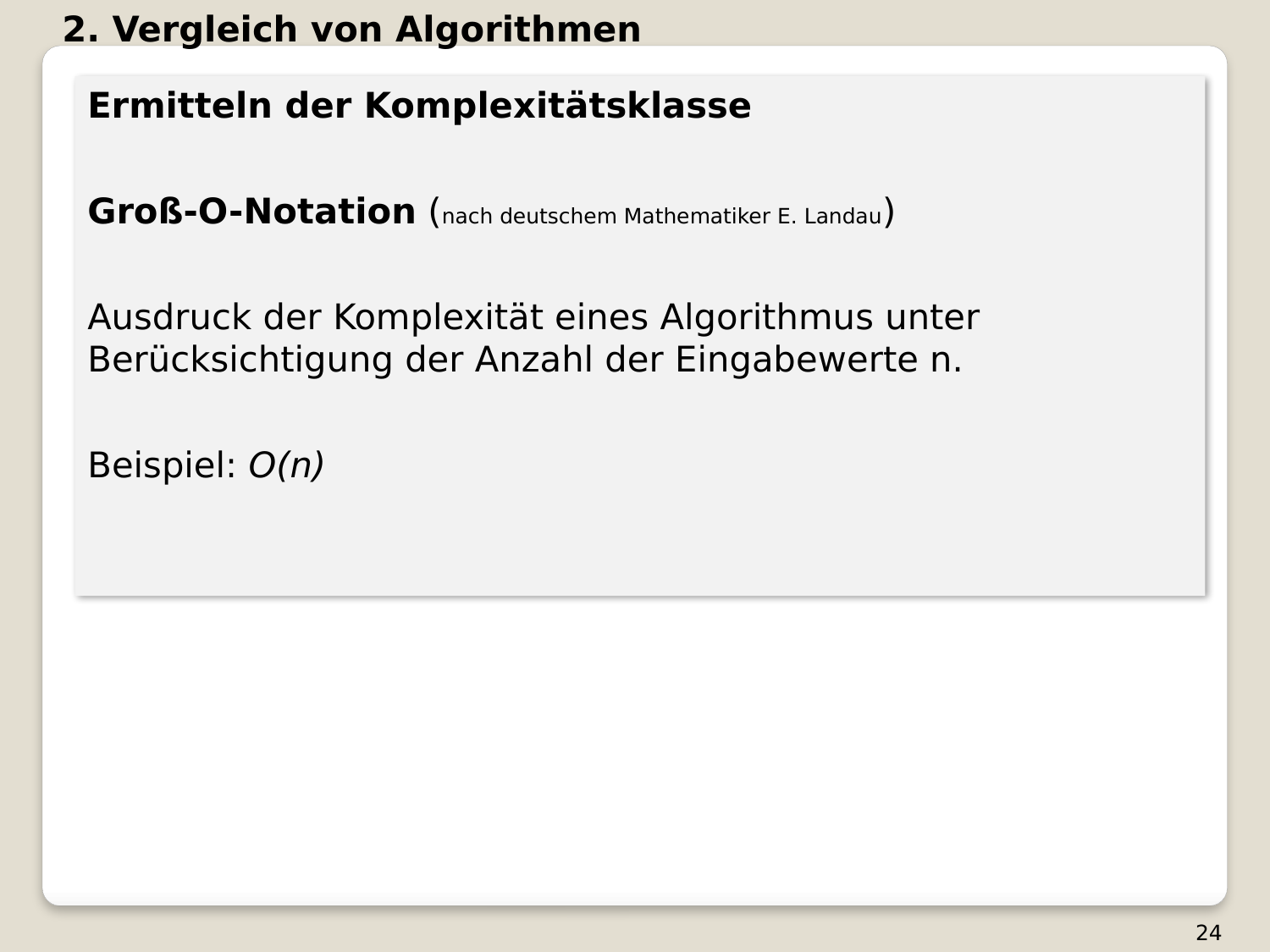

2. Vergleich von Algorithmen
Ermitteln der Komplexitätsklasse

Groß-O-Notation (nach deutschem Mathematiker E. Landau)

Ausdruck der Komplexität eines Algorithmus unter Berücksichtigung der Anzahl der Eingabewerte n.

Beispiel: O(n)